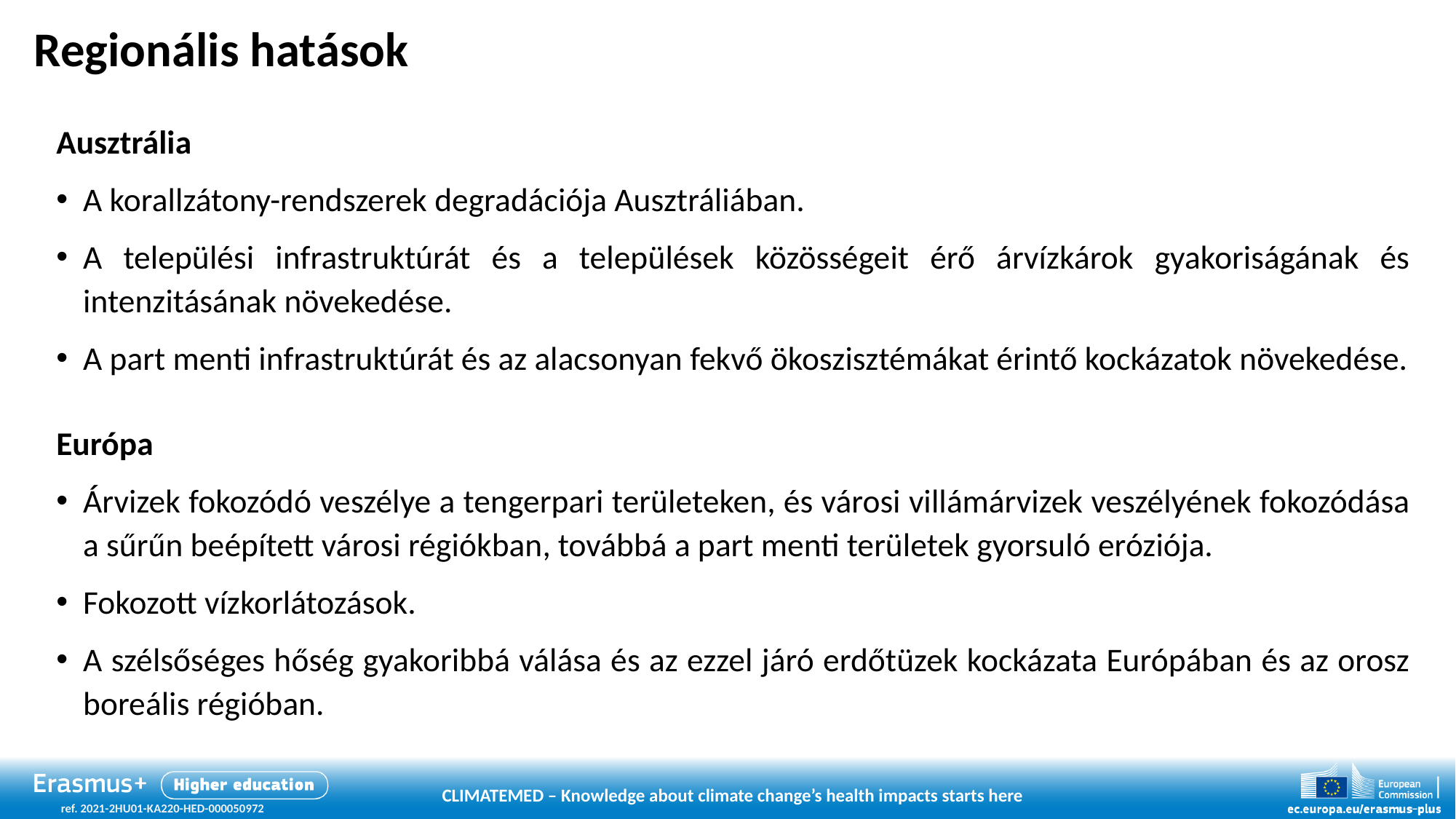

# Regionális hatások
Ausztrália
A korallzátony-rendszerek degradációja Ausztráliában.
A települési infrastruktúrát és a települések közösségeit érő árvízkárok gyakoriságának és intenzitásának növekedése.
A part menti infrastruktúrát és az alacsonyan fekvő ökoszisztémákat érintő kockázatok növekedése.
Európa
Árvizek fokozódó veszélye a tengerpari területeken, és városi villámárvizek veszélyének fokozódása a sűrűn beépített városi régiókban, továbbá a part menti területek gyorsuló eróziója.
Fokozott vízkorlátozások.
A szélsőséges hőség gyakoribbá válása és az ezzel járó erdőtüzek kockázata Európában és az orosz boreális régióban.